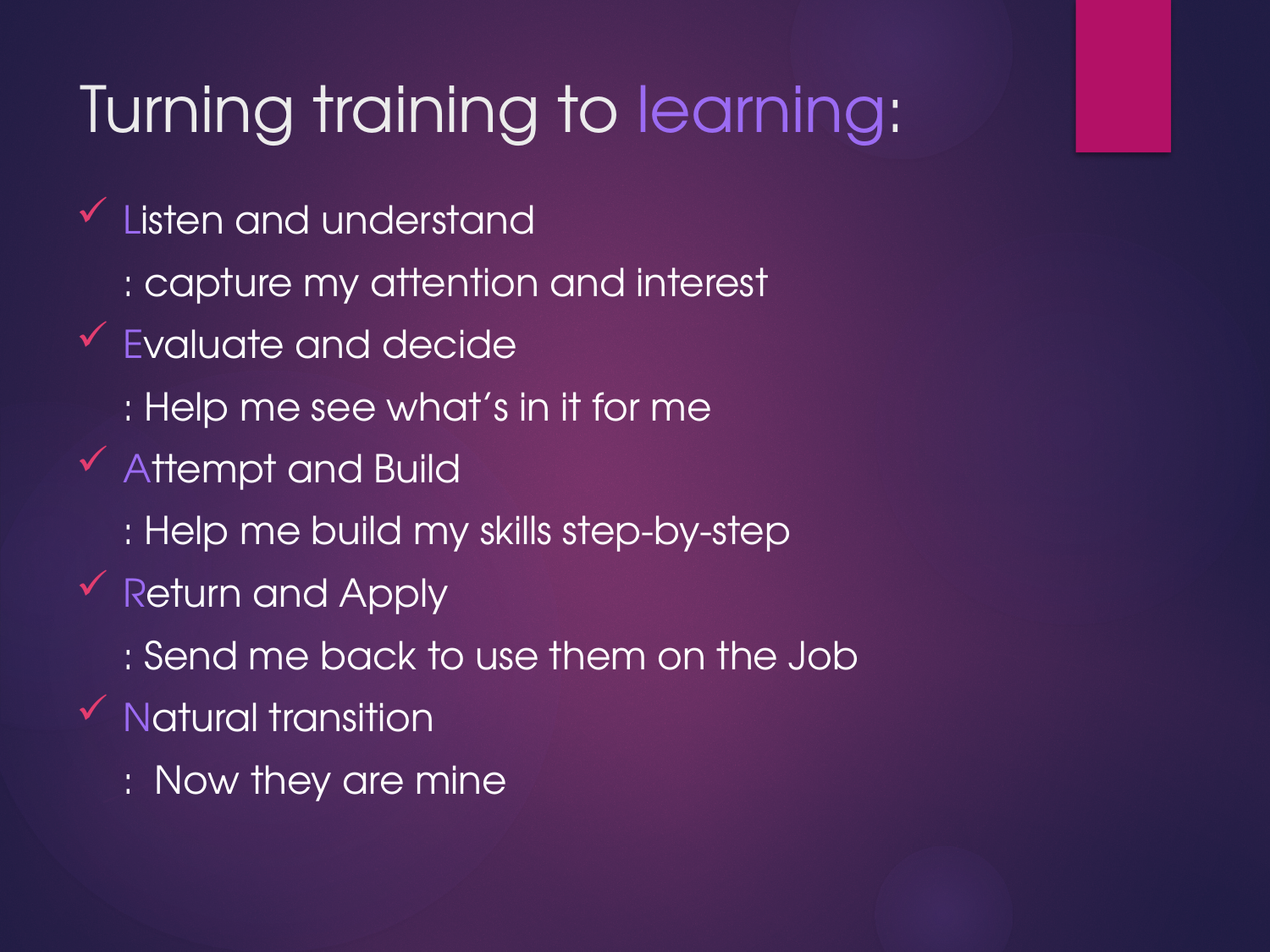

# Turning training to learning:
Listen and understand
		: capture my attention and interest
Evaluate and decide
		: Help me see what’s in it for me
Attempt and Build
		: Help me build my skills step-by-step
Return and Apply
		: Send me back to use them on the Job
Natural transition
		:  Now they are mine